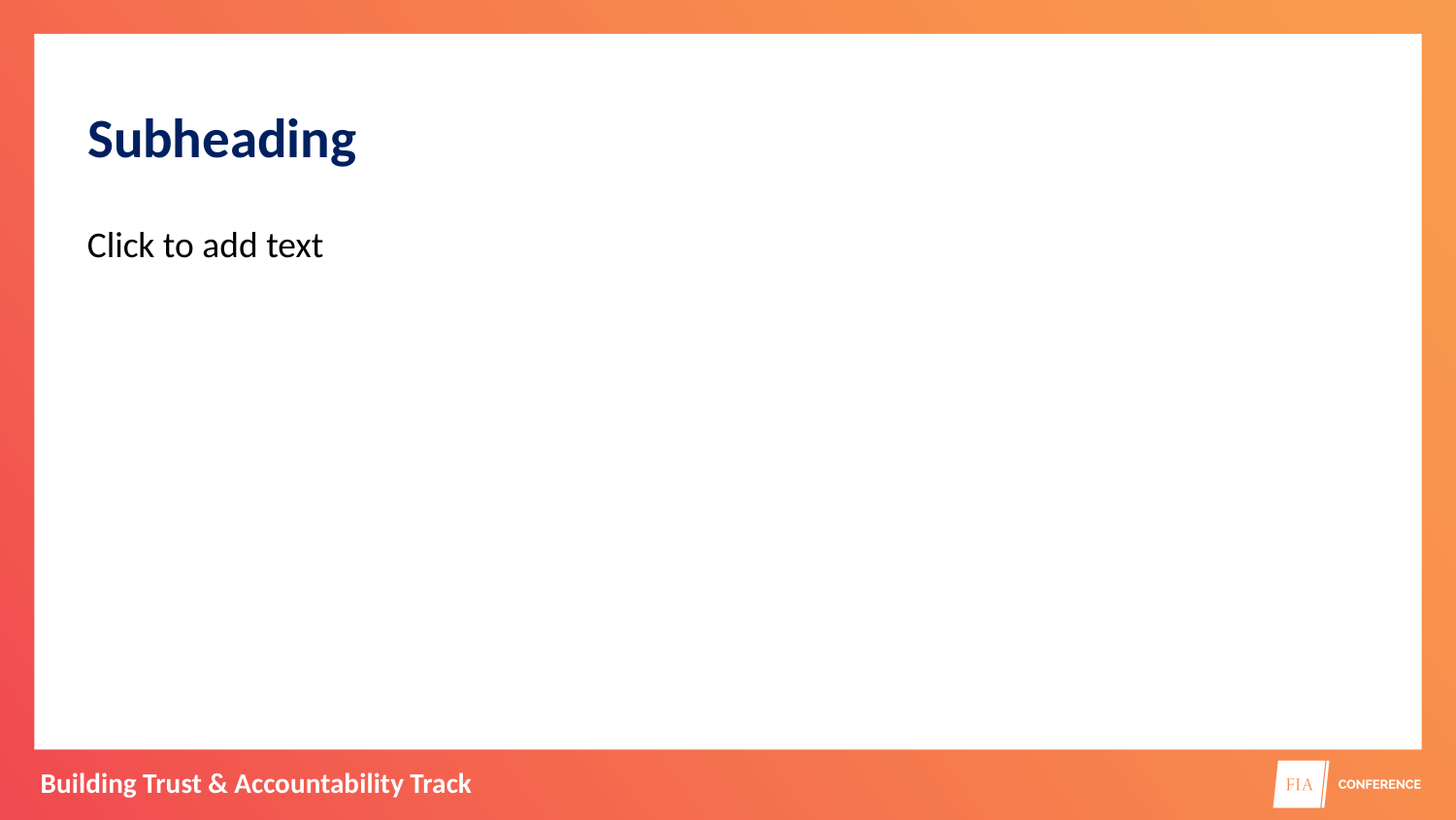

Subheading
Click to add text
Building Trust & Accountability Track